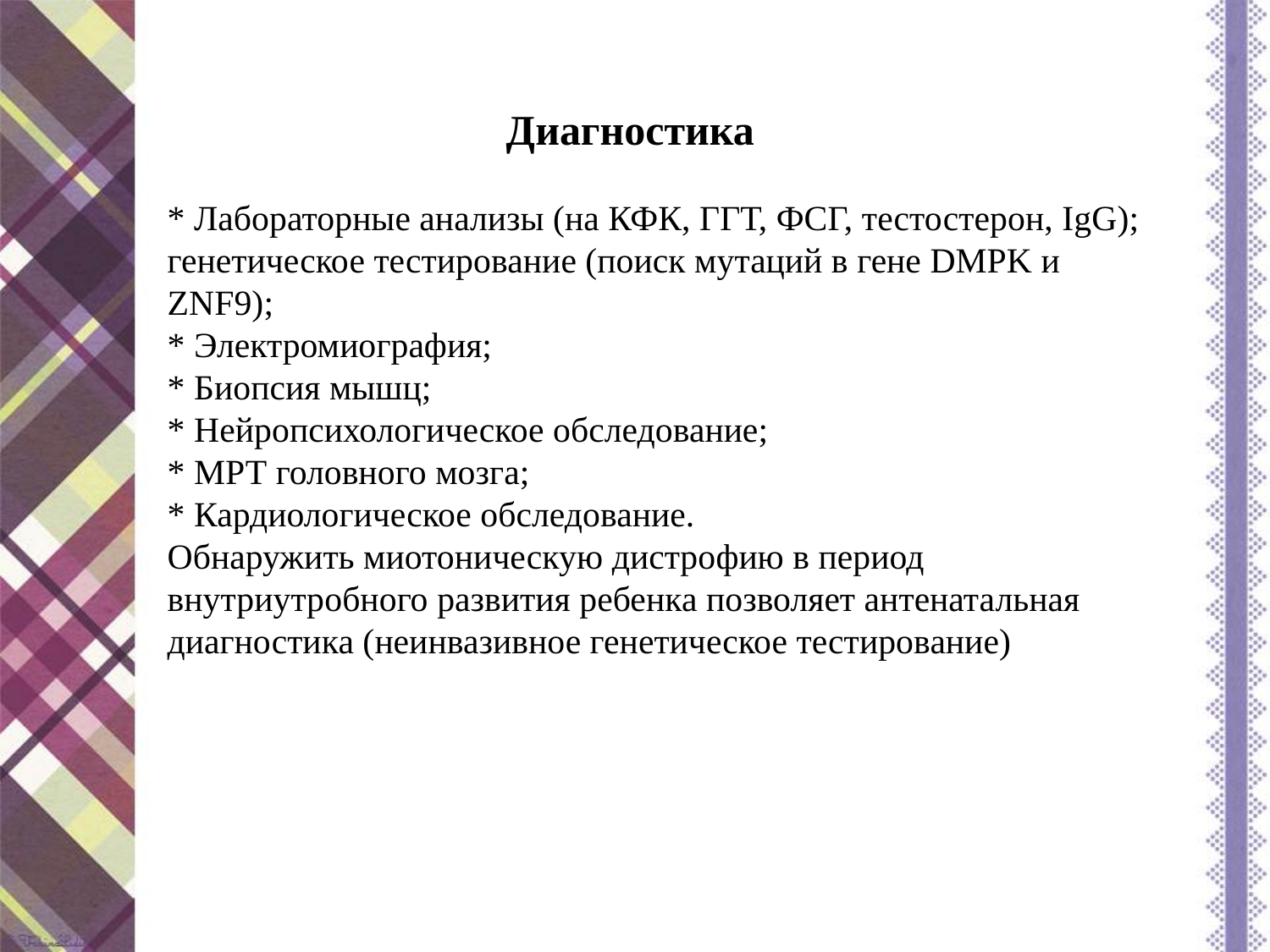

# Диагностика * Лабораторные анализы (на КФК, ГГТ, ФСГ, тестостерон, IgG); генетическое тестирование (поиск мутаций в гене DMPK и ZNF9); * Электромиография; * Биопсия мышц; * Нейропсихологическое обследование; * МРТ головного мозга; * Кардиологическое обследование. Обнаружить миотоническую дистрофию в период внутриутробного развития ребенка позволяет антенатальная диагностика (неинвазивное генетическое тестирование)